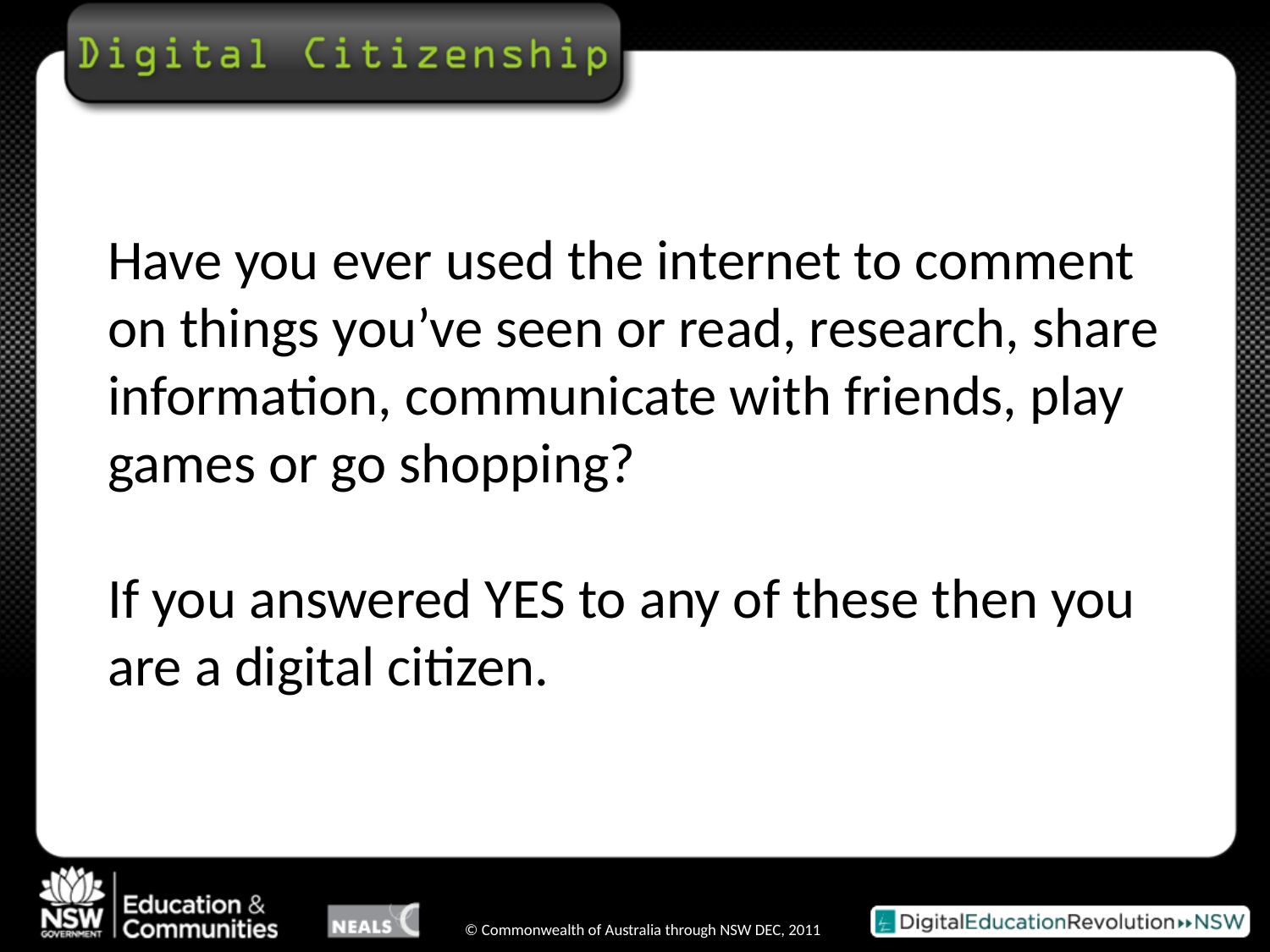

# Have you ever used the internet to comment on things you’ve seen or read, research, share information, communicate with friends, play games or go shopping? If you answered YES to any of these then you are a digital citizen.